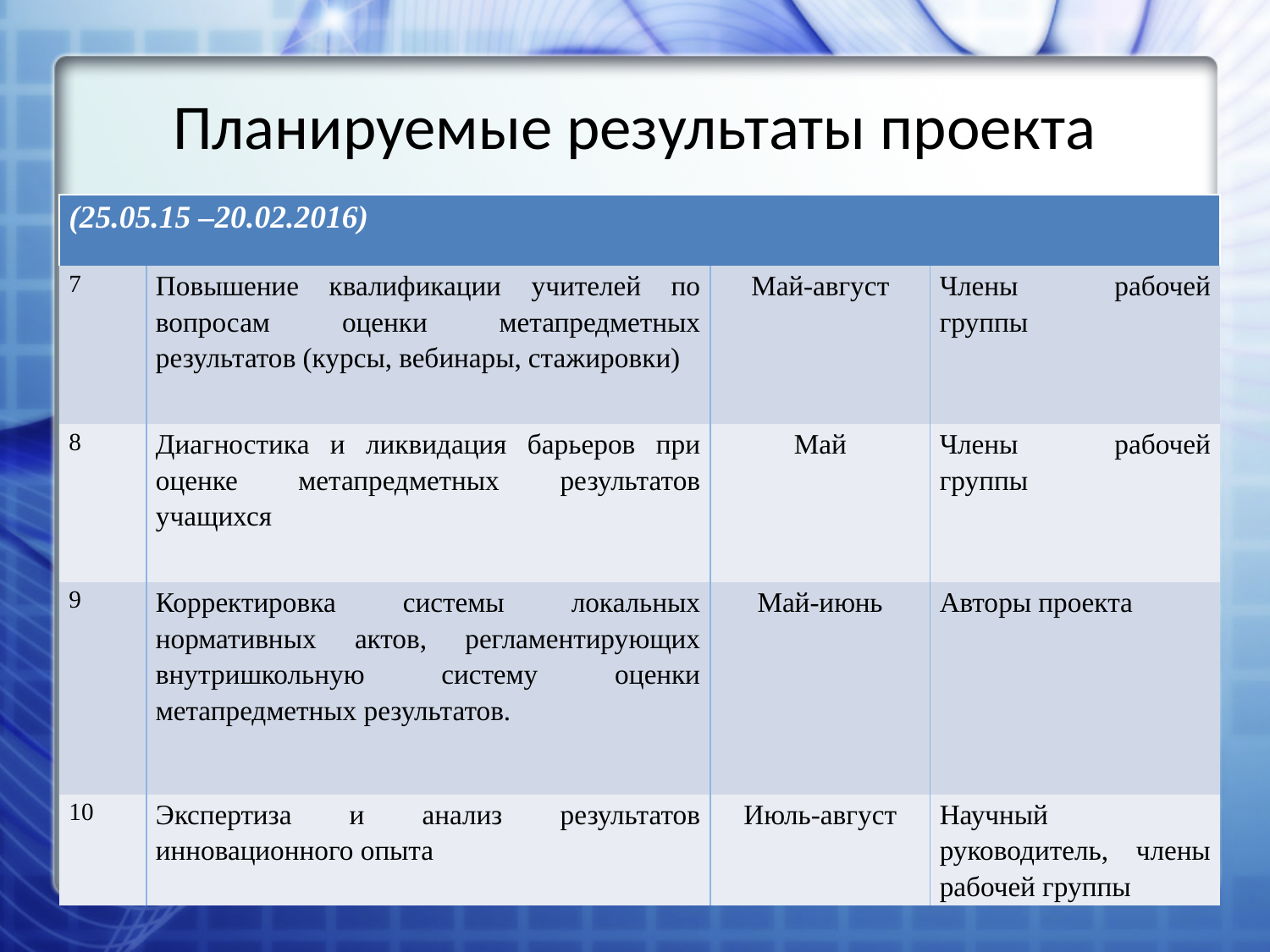

Планируемые результаты проекта
| (25.05.15 –20.02.2016) |  |  |  |
| --- | --- | --- | --- |
| 7 | Повышение квалификации учителей по вопросам оценки метапредметных результатов (курсы, вебинары, стажировки) | Май-август | Члены рабочей группы |
| 8 | Диагностика и ликвидация барьеров при оценке метапредметных результатов учащихся | Май | Члены рабочей группы |
| 9 | Корректировка системы локальных нормативных актов, регламентирующих внутришкольную систему оценки метапредметных результатов. | Май-июнь | Авторы проекта |
| 10 | Экспертиза и анализ результатов инновационного опыта | Июль-август | Научный руководитель, члены рабочей группы |